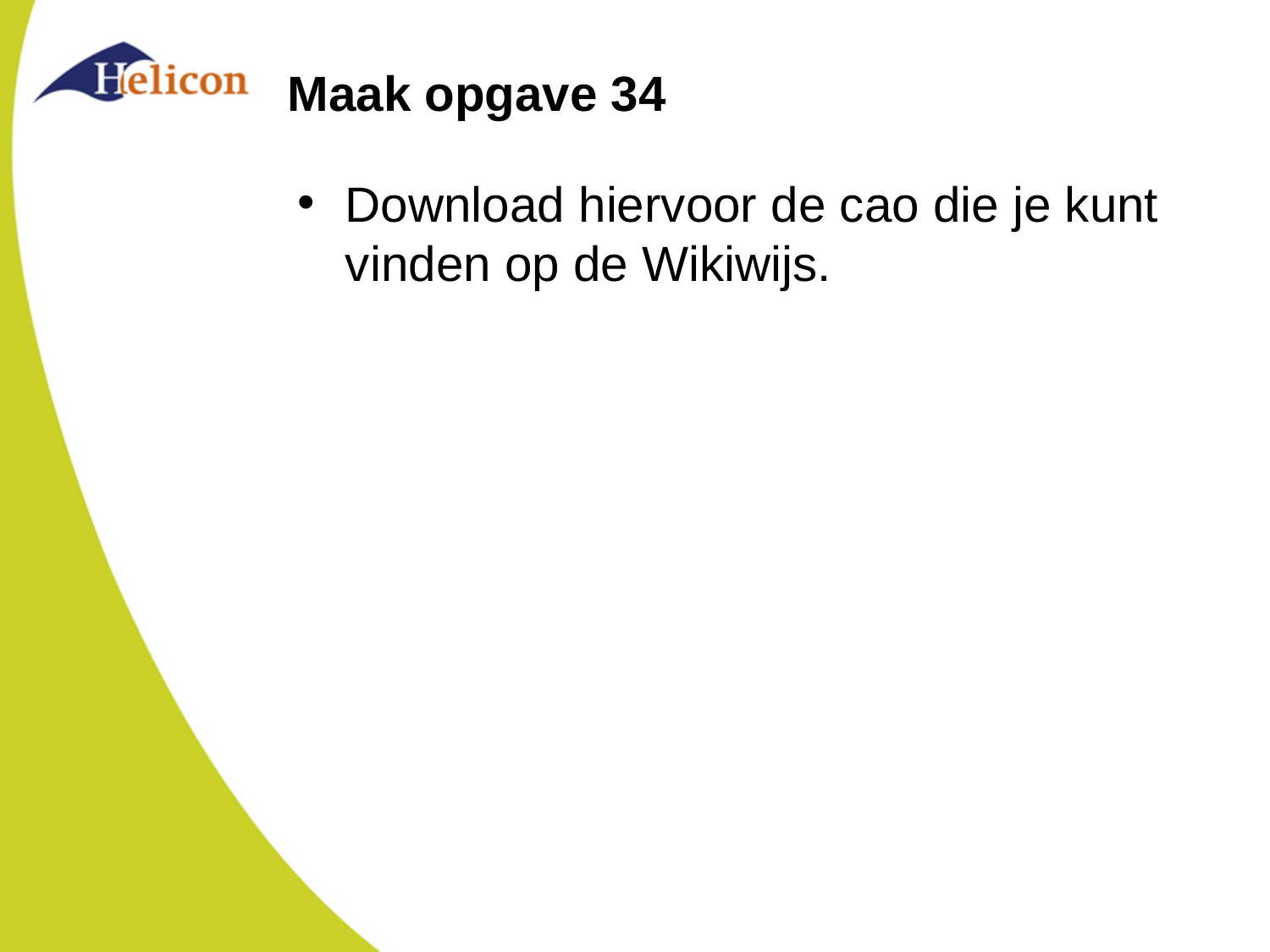

# Maak opgave 34
Download hiervoor de cao die je kunt vinden op de Wikiwijs.